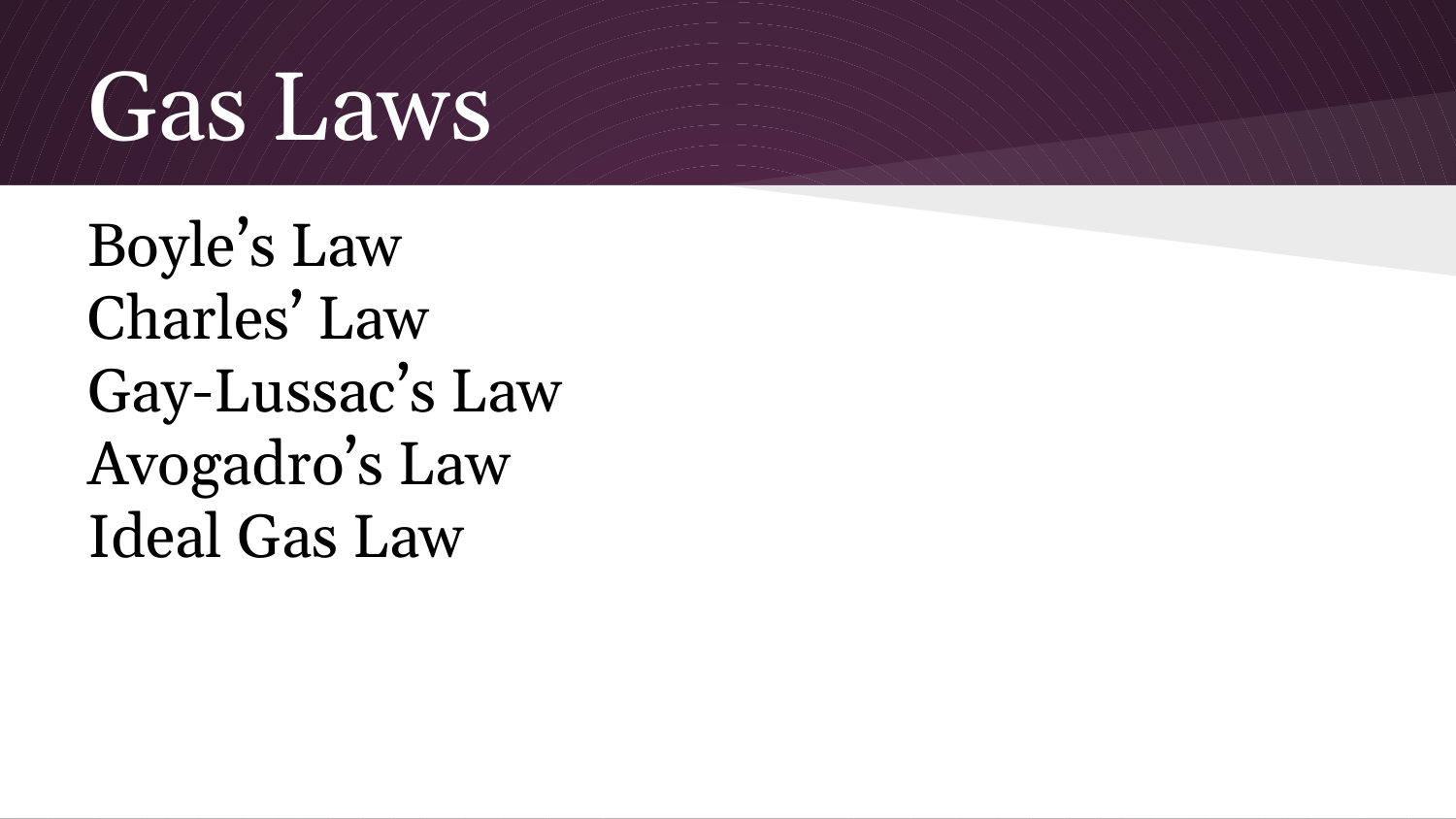

# Gas Laws
Boyle’s Law
Charles’ Law
Gay-Lussac’s Law
Avogadro’s Law
Ideal Gas Law